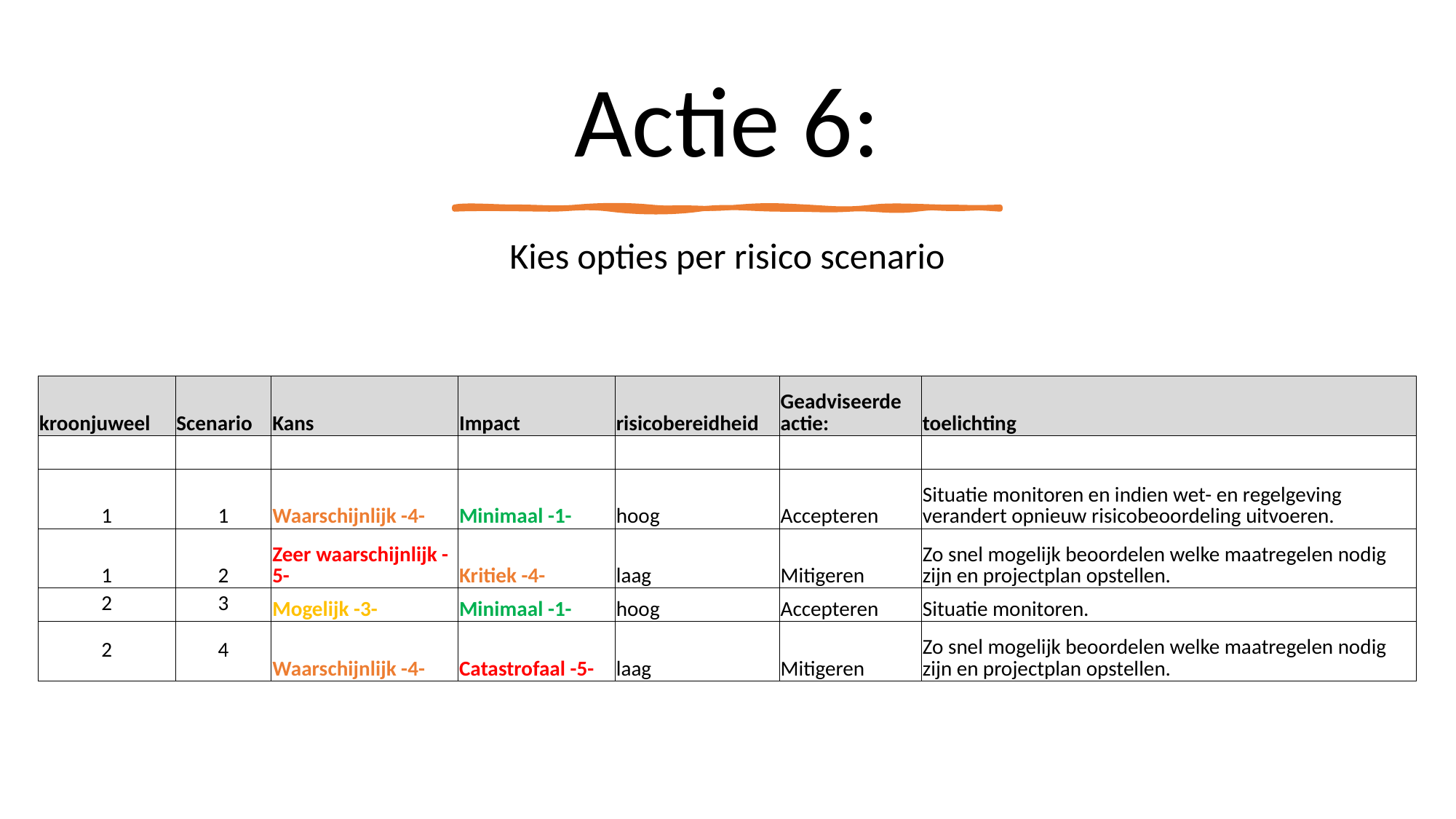

# Actie 6:

Kies opties per risico scenario
| kroonjuweel | Scenario | Kans | Impact | risicobereidheid | Geadviseerde actie: | toelichting |
| --- | --- | --- | --- | --- | --- | --- |
|  |  |  |  |  |  |  |
| 1 | 1 | Waarschijnlijk -4- | Minimaal -1- | hoog | Accepteren | Situatie monitoren en indien wet- en regelgeving verandert opnieuw risicobeoordeling uitvoeren. |
| 1 | 2 | Zeer waarschijnlijk -5- | Kritiek -4- | laag | Mitigeren | Zo snel mogelijk beoordelen welke maatregelen nodig zijn en projectplan opstellen. |
| 2 | 3 | Mogelijk -3- | Minimaal -1- | hoog | Accepteren | Situatie monitoren. |
| 2 | 4 | Waarschijnlijk -4- | Catastrofaal -5- | laag | Mitigeren | Zo snel mogelijk beoordelen welke maatregelen nodig zijn en projectplan opstellen. |